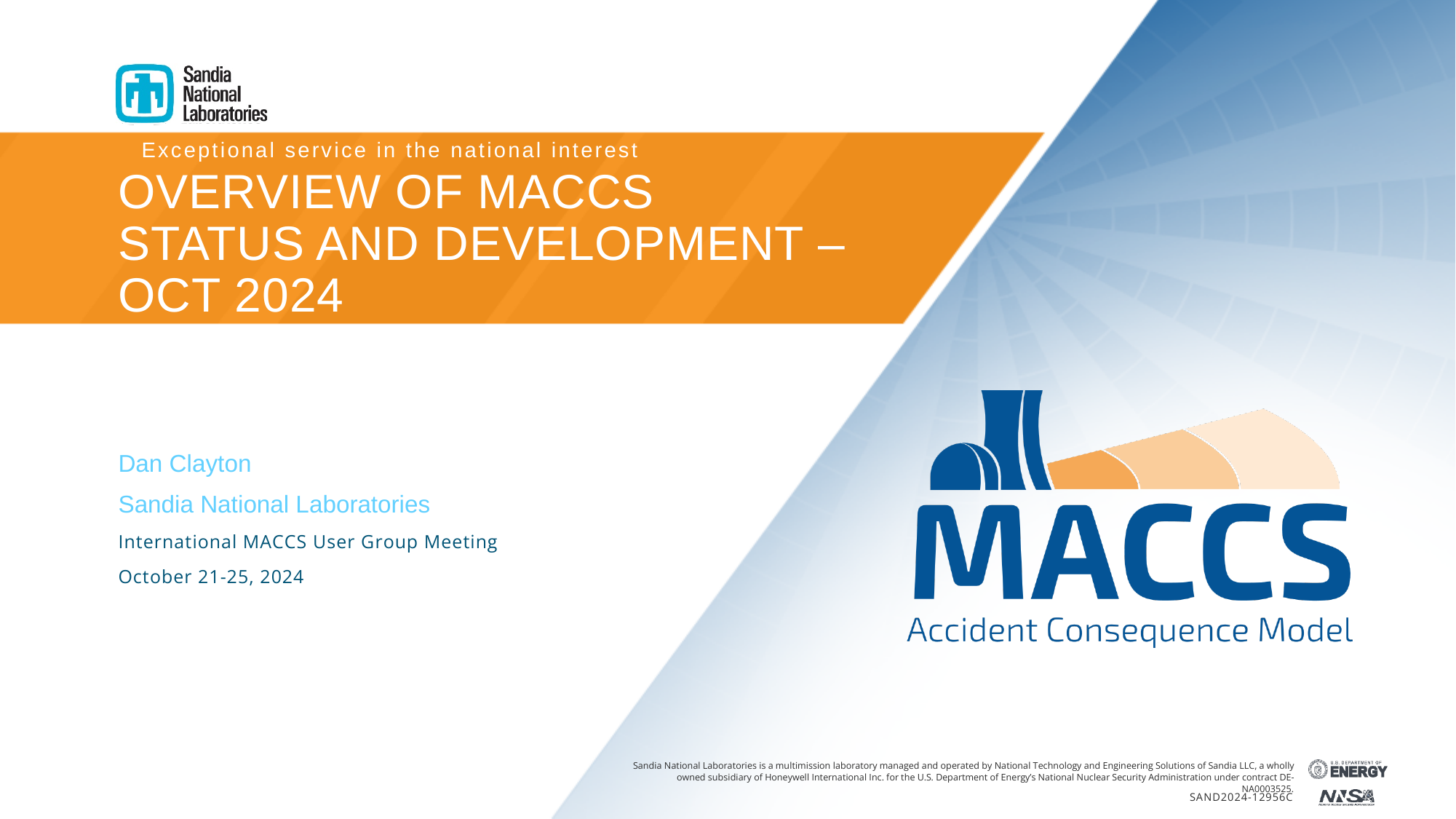

# Overview of MACCS Status and Development – Oct 2024

Dan Clayton
Sandia National Laboratories
International MACCS User Group Meeting
October 21-25, 2024
SAND2024-12956C